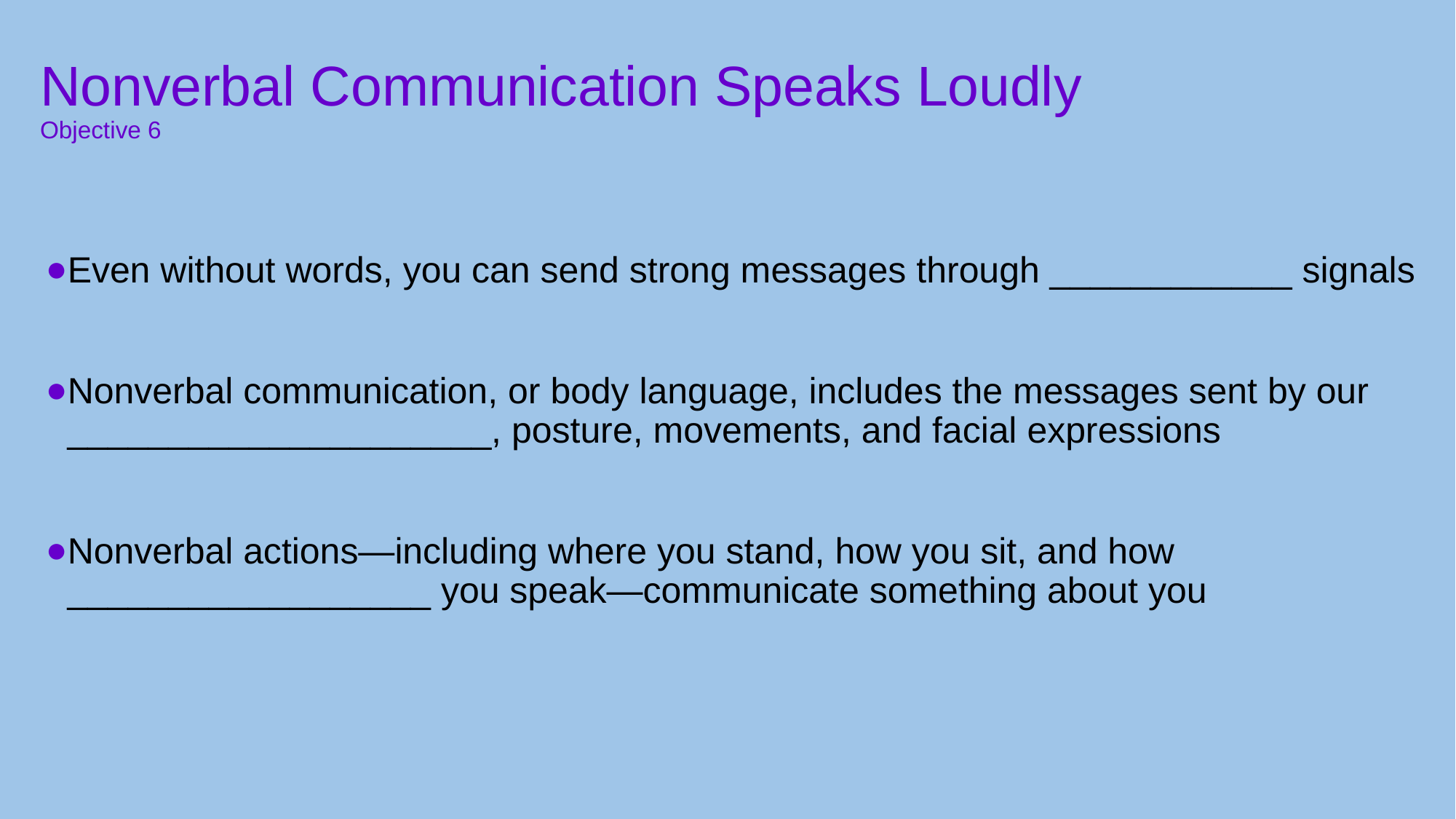

# Nonverbal Communication Speaks Loudly Objective 6
Even without words, you can send strong messages through ____________ signals

Nonverbal communication, or body language, includes the messages sent by our _____________________, posture, movements, and facial expressions

Nonverbal actions—including where you stand, how you sit, and how __________________ you speak—communicate something about you